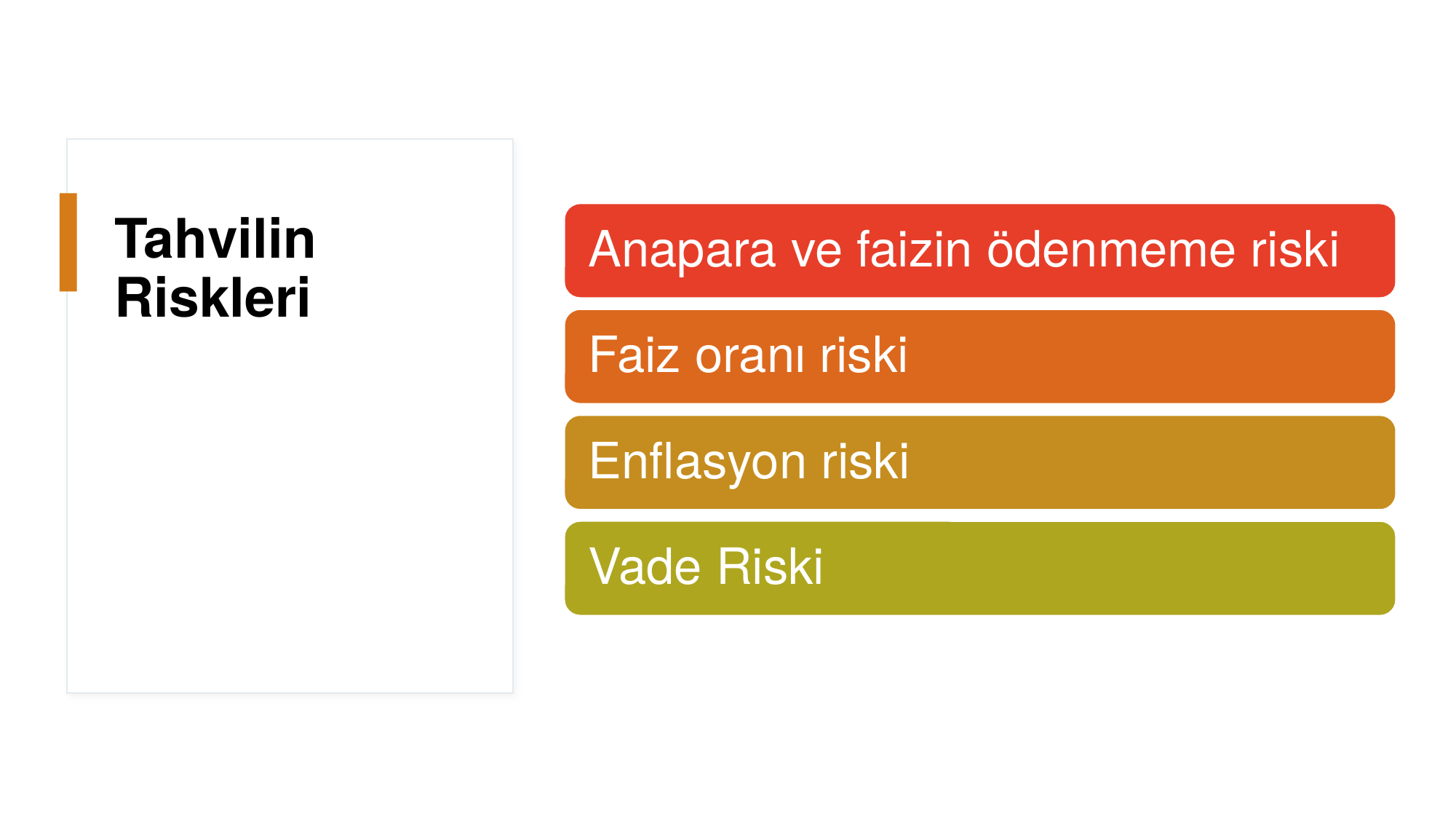

Anapara ve faizin ödenmeme riski
Faiz oranı riski
Enflasyon riski
Vade Riski

# Tahvilin Riskleri